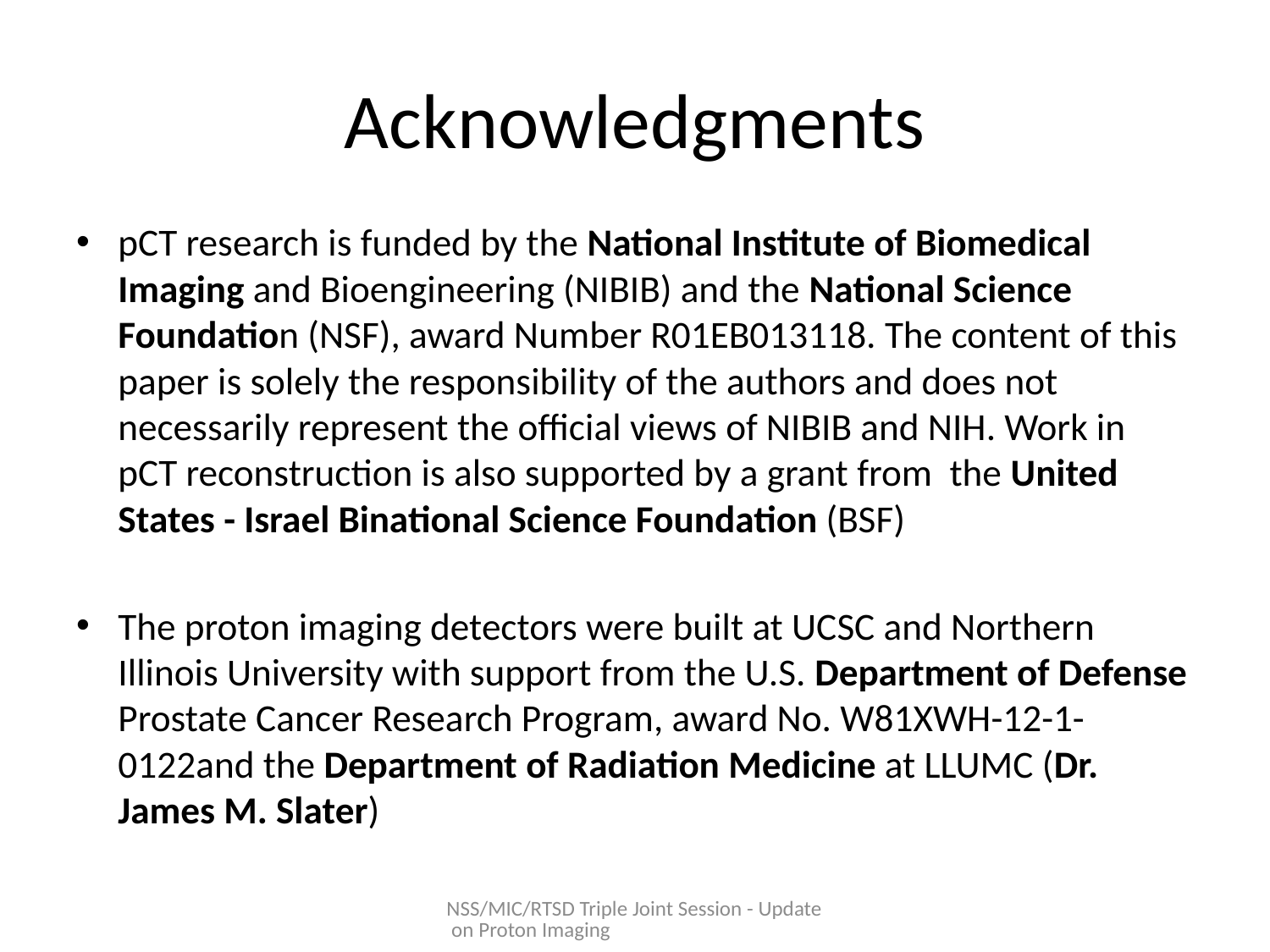

# Acknowledgments
pCT research is funded by the National Institute of Biomedical Imaging and Bioengineering (NIBIB) and the National Science Foundation (NSF), award Number R01EB013118. The content of this paper is solely the responsibility of the authors and does not necessarily represent the official views of NIBIB and NIH. Work in pCT reconstruction is also supported by a grant from  the United States - Israel Binational Science Foundation (BSF)

The proton imaging detectors were built at UCSC and Northern Illinois University with support from the U.S. Department of Defense Prostate Cancer Research Program, award No. W81XWH-12-1-0122and the Department of Radiation Medicine at LLUMC (Dr. James M. Slater)

NSS/MIC/RTSD Triple Joint Session - Update on Proton Imaging